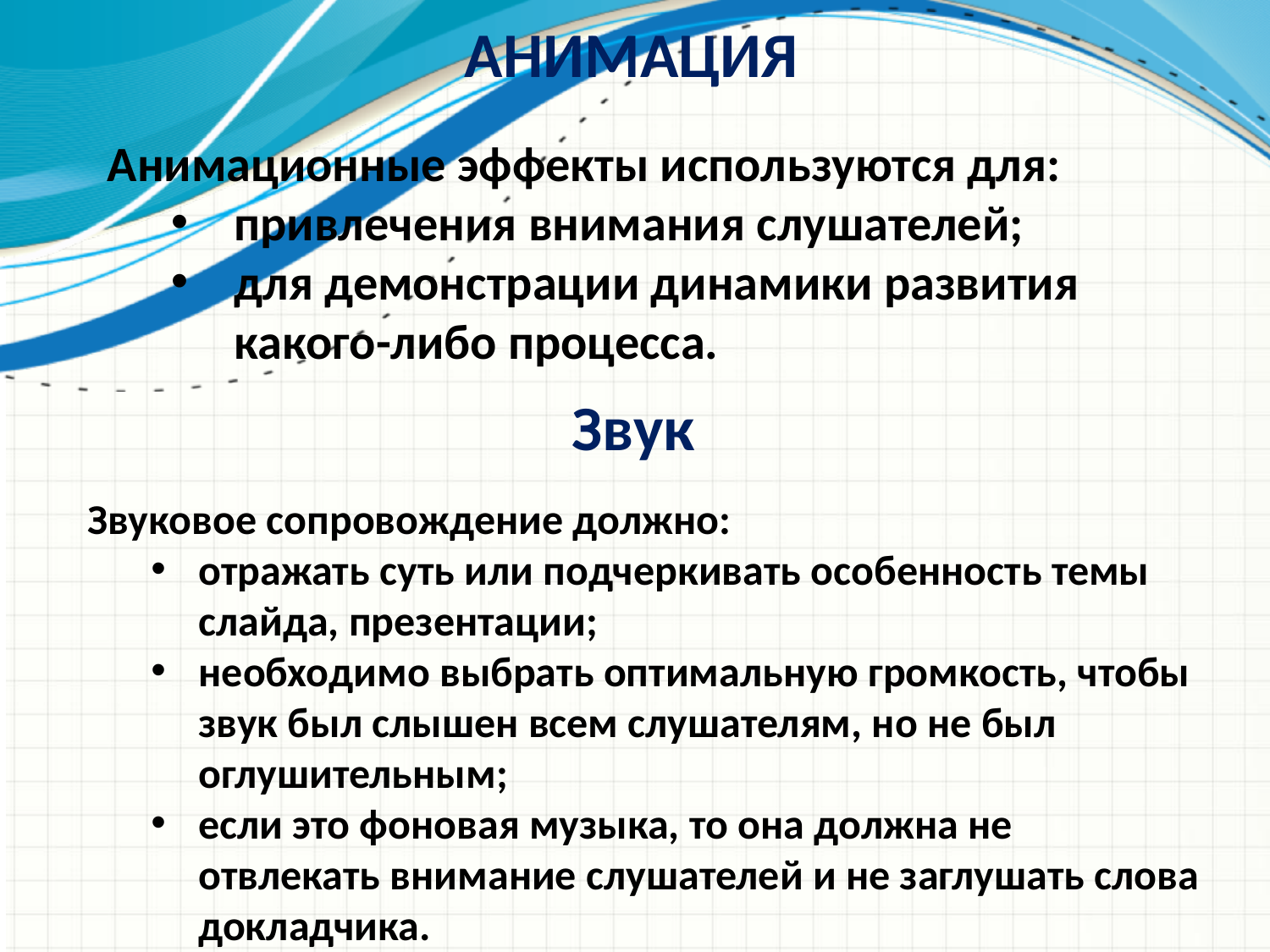

# Анимация
Анимационные эффекты используются для:
привлечения внимания слушателей;
для демонстрации динамики развития какого-либо процесса.
Звук

Звуковое сопровождение должно:
отражать суть или подчеркивать особенность темы слайда, презентации;
необходимо выбрать оптимальную громкость, чтобы звук был слышен всем слушателям, но не был оглушительным;
если это фоновая музыка, то она должна не отвлекать внимание слушателей и не заглушать слова докладчика.